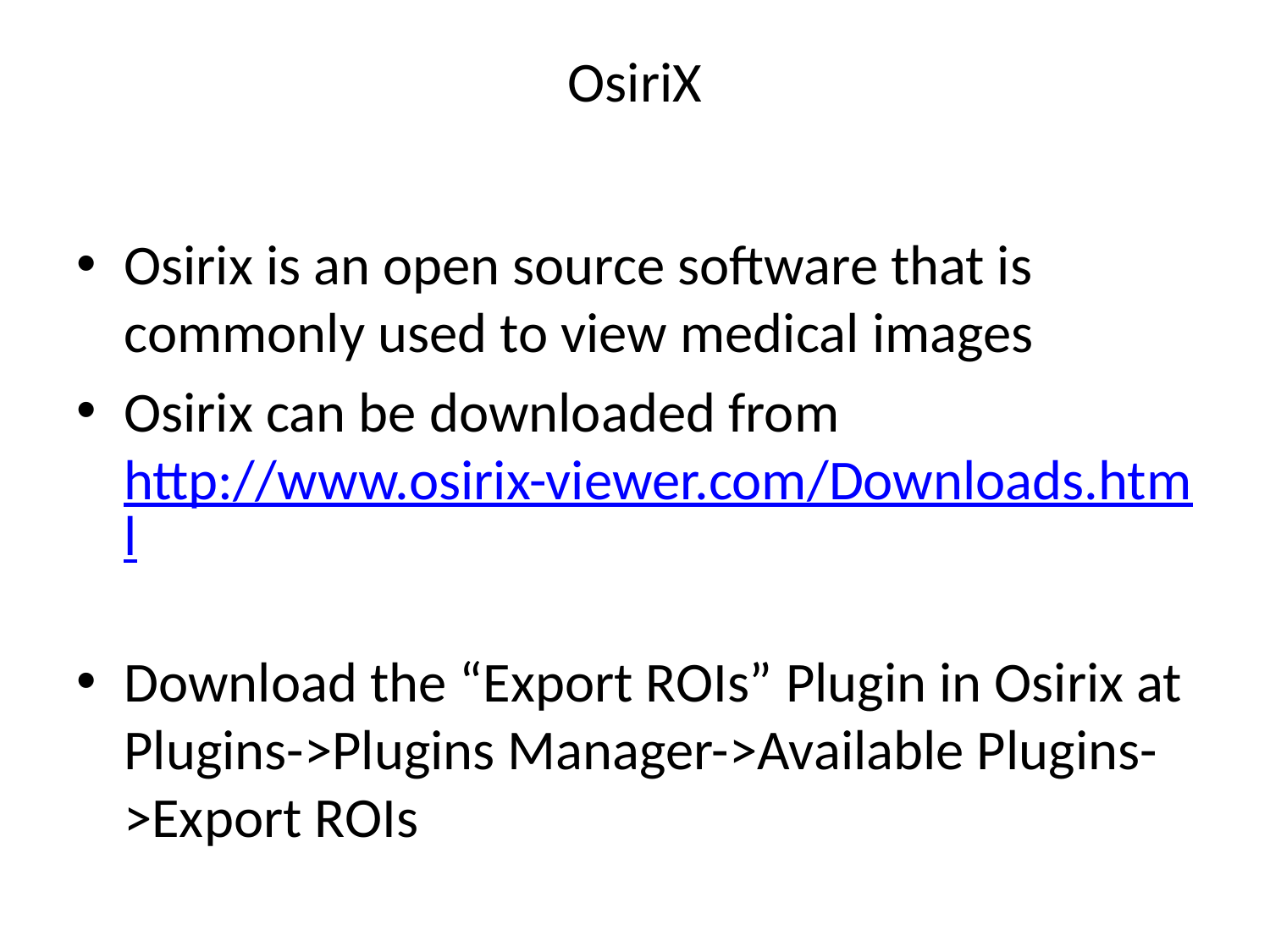

# OsiriX
Osirix is an open source software that is commonly used to view medical images
Osirix can be downloaded from http://www.osirix-viewer.com/Downloads.html
Download the “Export ROIs” Plugin in Osirix at Plugins->Plugins Manager->Available Plugins->Export ROIs